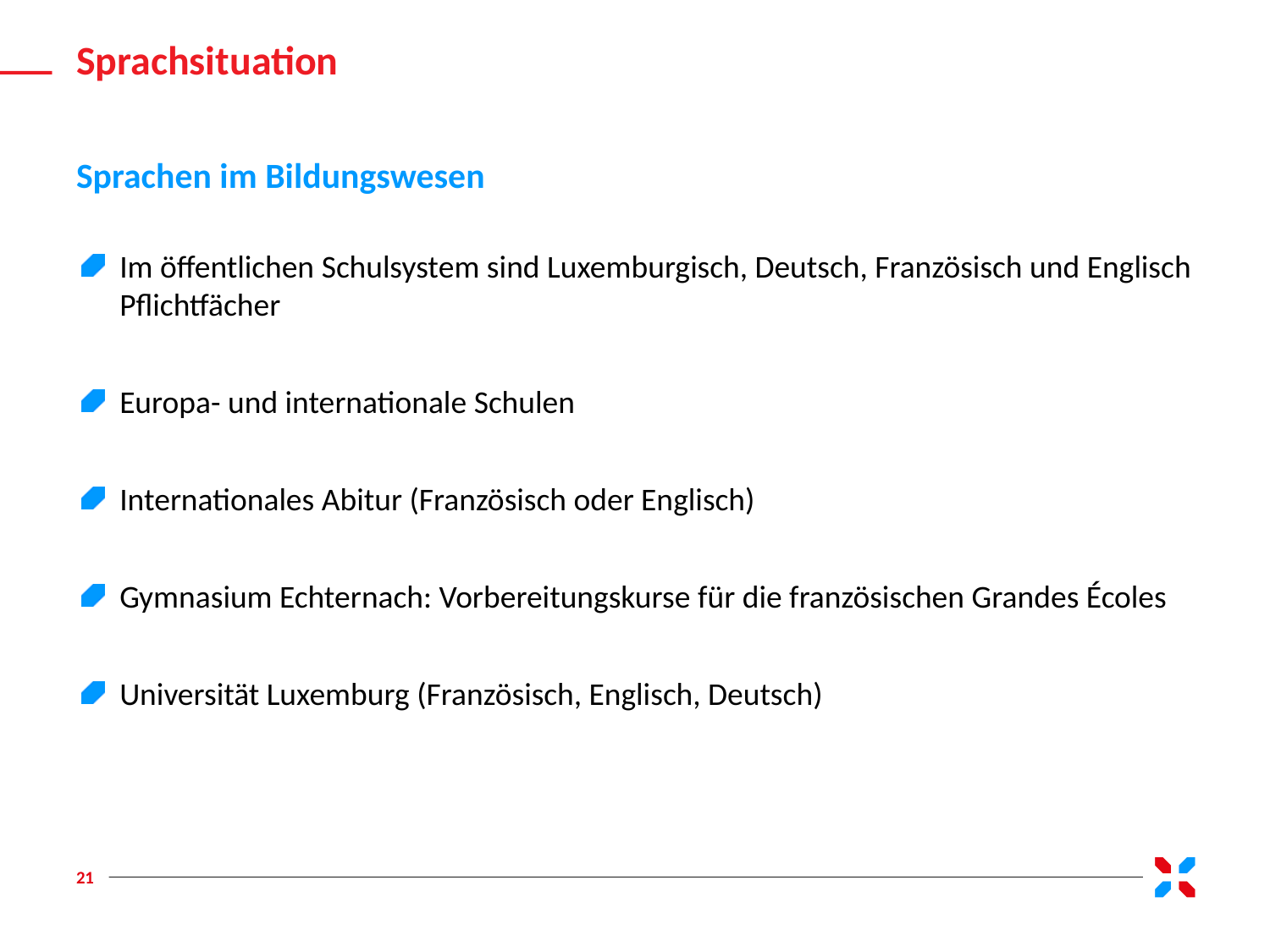

Sprachsituation
Sprachen im Bildungswesen
Im öffentlichen Schulsystem sind Luxemburgisch, Deutsch, Französisch und Englisch Pflichtfächer

Europa- und internationale Schulen

Internationales Abitur (Französisch oder Englisch)

Gymnasium Echternach: Vorbereitungskurse für die französischen Grandes Écoles

Universität Luxemburg (Französisch, Englisch, Deutsch)